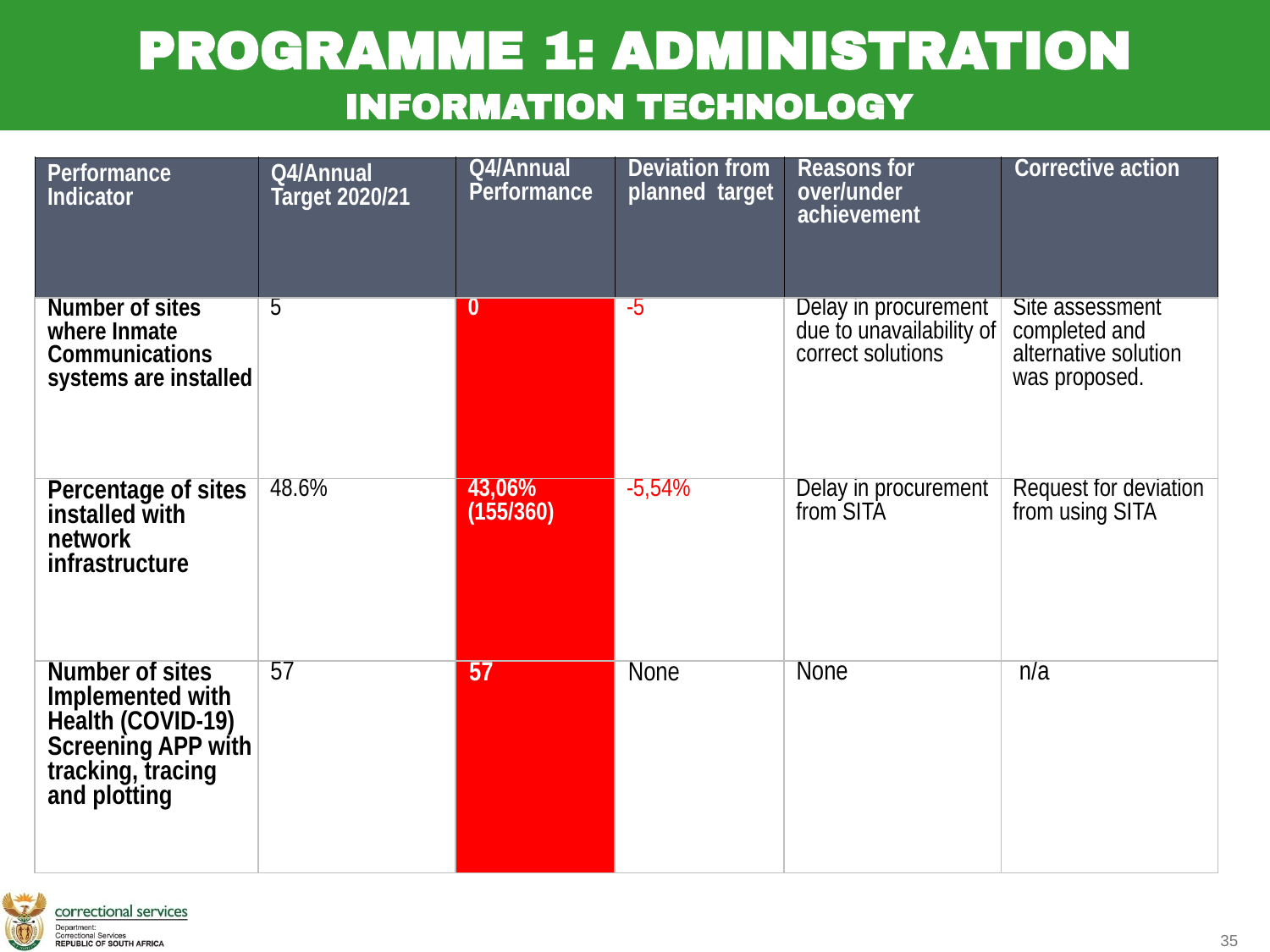

PROGRAMME 1: ADMINISTRATION
INFORMATION TECHNOLOGY
| Performance Indicator | Q4/Annual Target 2020/21 | Q4/Annual Performance | Deviation from planned target | Reasons for over/under achievement | Corrective action |
| --- | --- | --- | --- | --- | --- |
| Number of sites where Inmate Communications systems are installed | 5 | 0 | -5 | Delay in procurement due to unavailability of correct solutions | Site assessment completed and alternative solution was proposed. |
| Percentage of sites installed with network infrastructure | 48.6% | 43,06% (155/360) | -5,54% | Delay in procurement from SITA | Request for deviation from using SITA |
| Number of sites Implemented with Health (COVID-19) Screening APP with tracking, tracing and plotting | 57 | 57 | None | None | n/a |